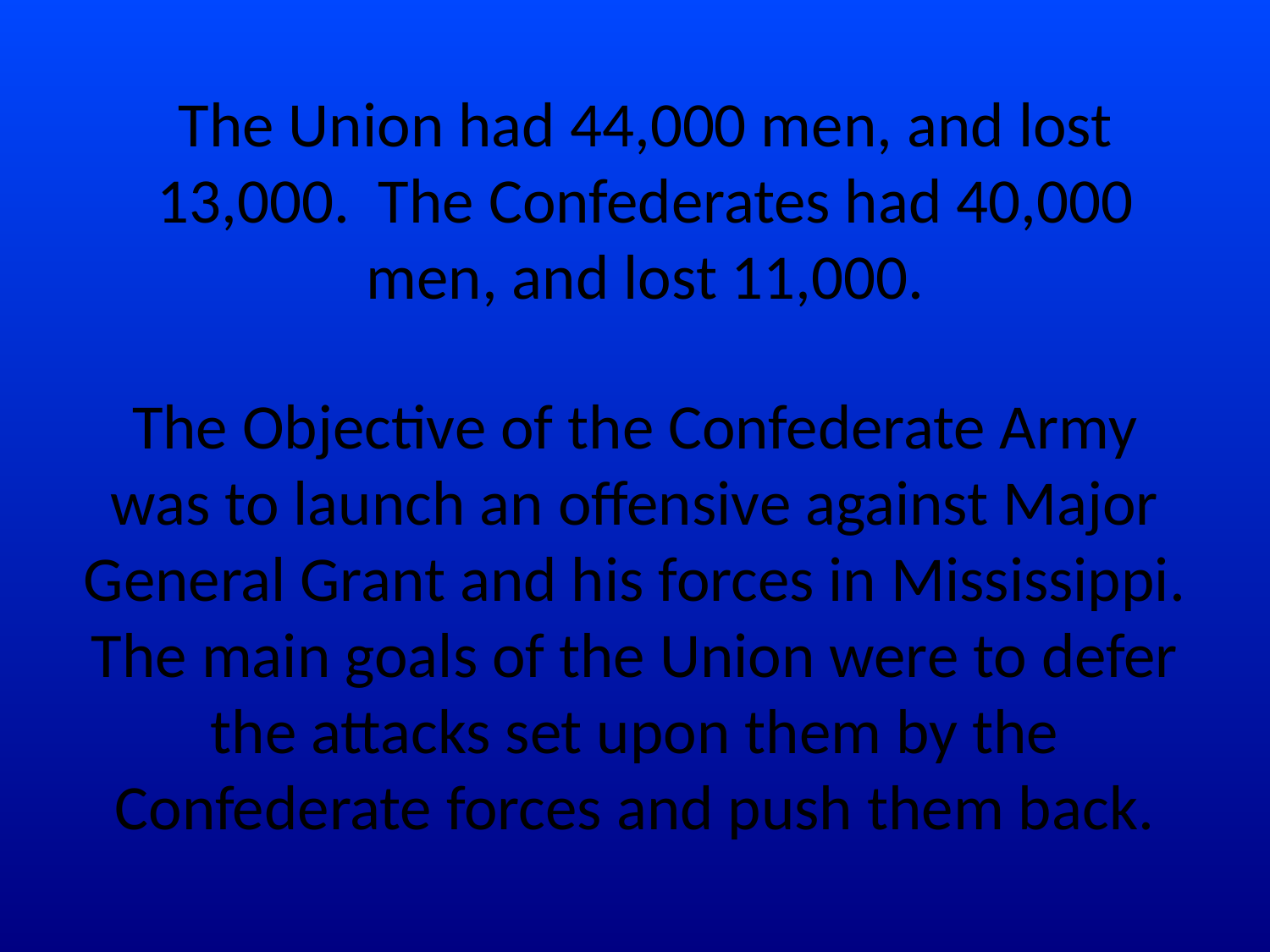

# The Union had 44,000 men, and lost 13,000.  The Confederates had 40,000 men, and lost 11,000.
The Objective of the Confederate Army was to launch an offensive against Major General Grant and his forces in Mississippi. The main goals of the Union were to defer the attacks set upon them by the Confederate forces and push them back.